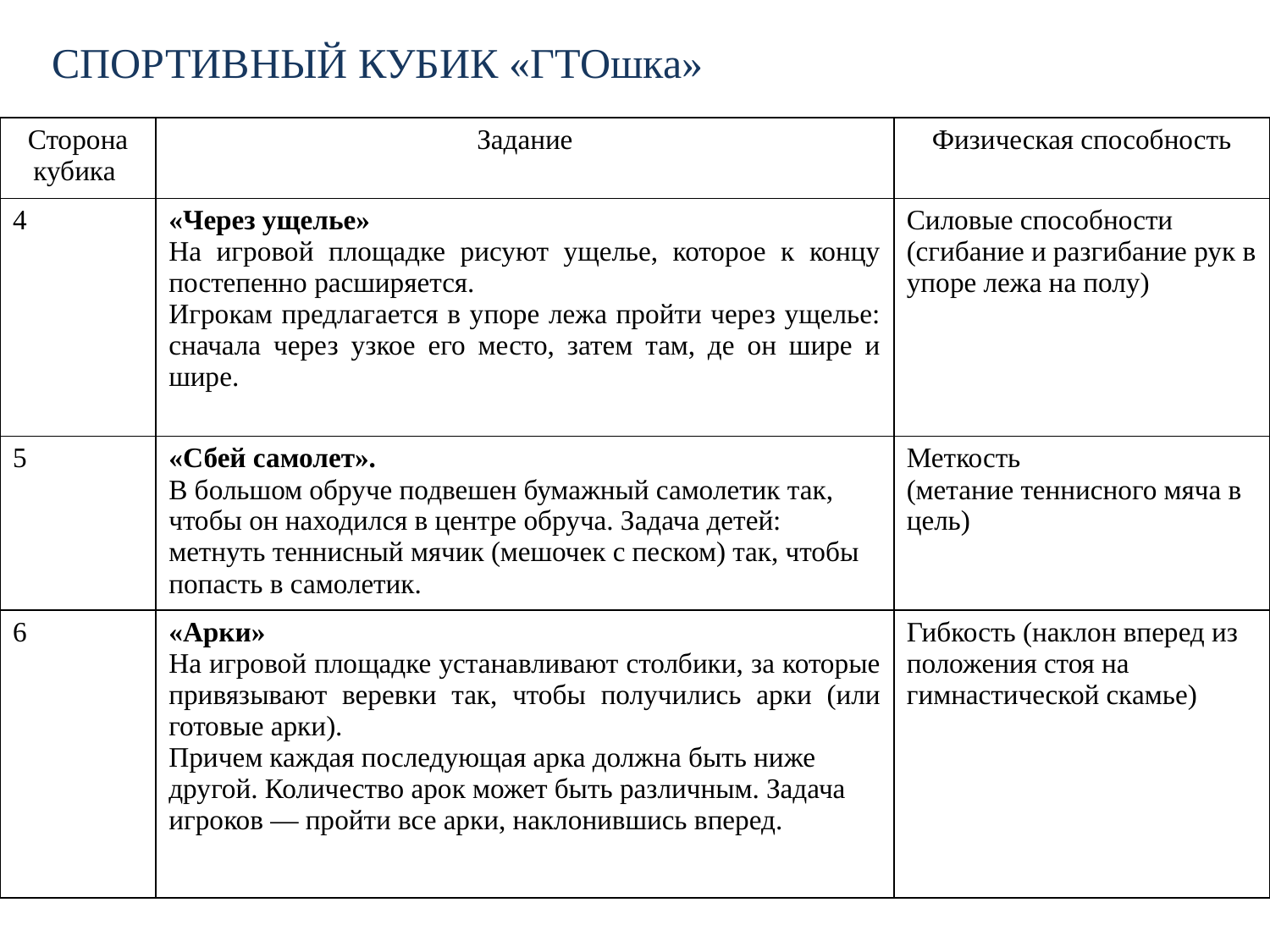

Спортивный кубик «ГТОшка»
| Сторона кубика | Задание | Физическая способность |
| --- | --- | --- |
| 4 | «Через ущелье» На игровой площадке рисуют ущелье, которое к концу постепенно расширяется. Игрокам предлагается в упоре лежа пройти через ущелье: сначала через узкое его место, затем там, де он шире и шире. | Силовые способности (сгибание и разгибание рук в упоре лежа на полу) |
| 5 | «Сбей самолет». В большом обруче подвешен бумажный самолетик так, чтобы он находился в центре обруча. Задача детей: метнуть теннисный мячик (мешочек с песком) так, чтобы попасть в самолетик. | Меткость (метание теннисного мяча в цель) |
| 6 | «Арки» На игровой площадке устанавливают столбики, за которые привязывают веревки так, чтобы получились арки (или готовые арки). Причем каждая последующая арка должна быть ниже другой. Количество арок может быть различным. Задача игроков — пройти все арки, наклонившись вперед. | Гибкость (наклон вперед из положения стоя на гимнастической скамье) |